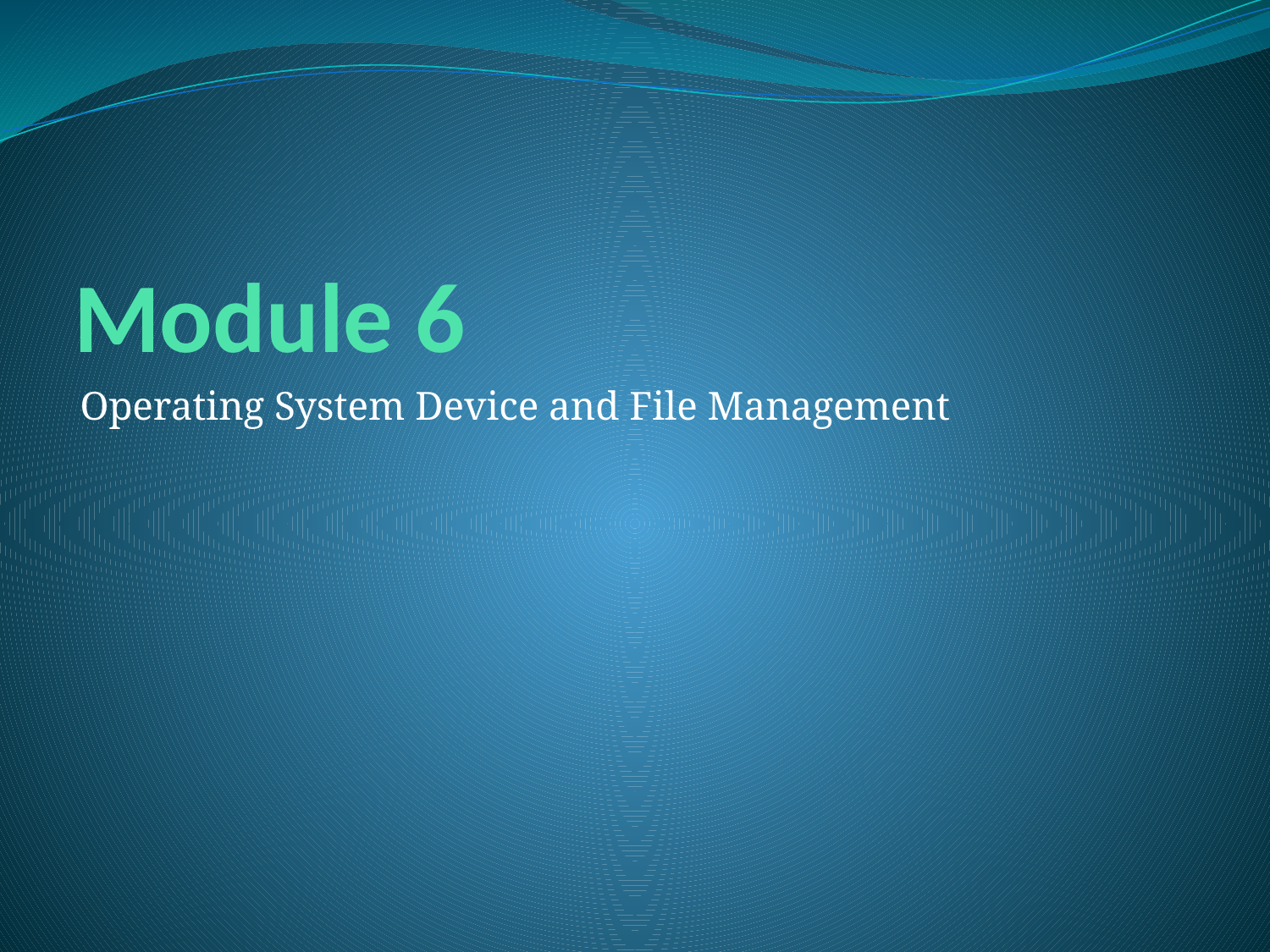

# Module 6
Operating System Device and File Management